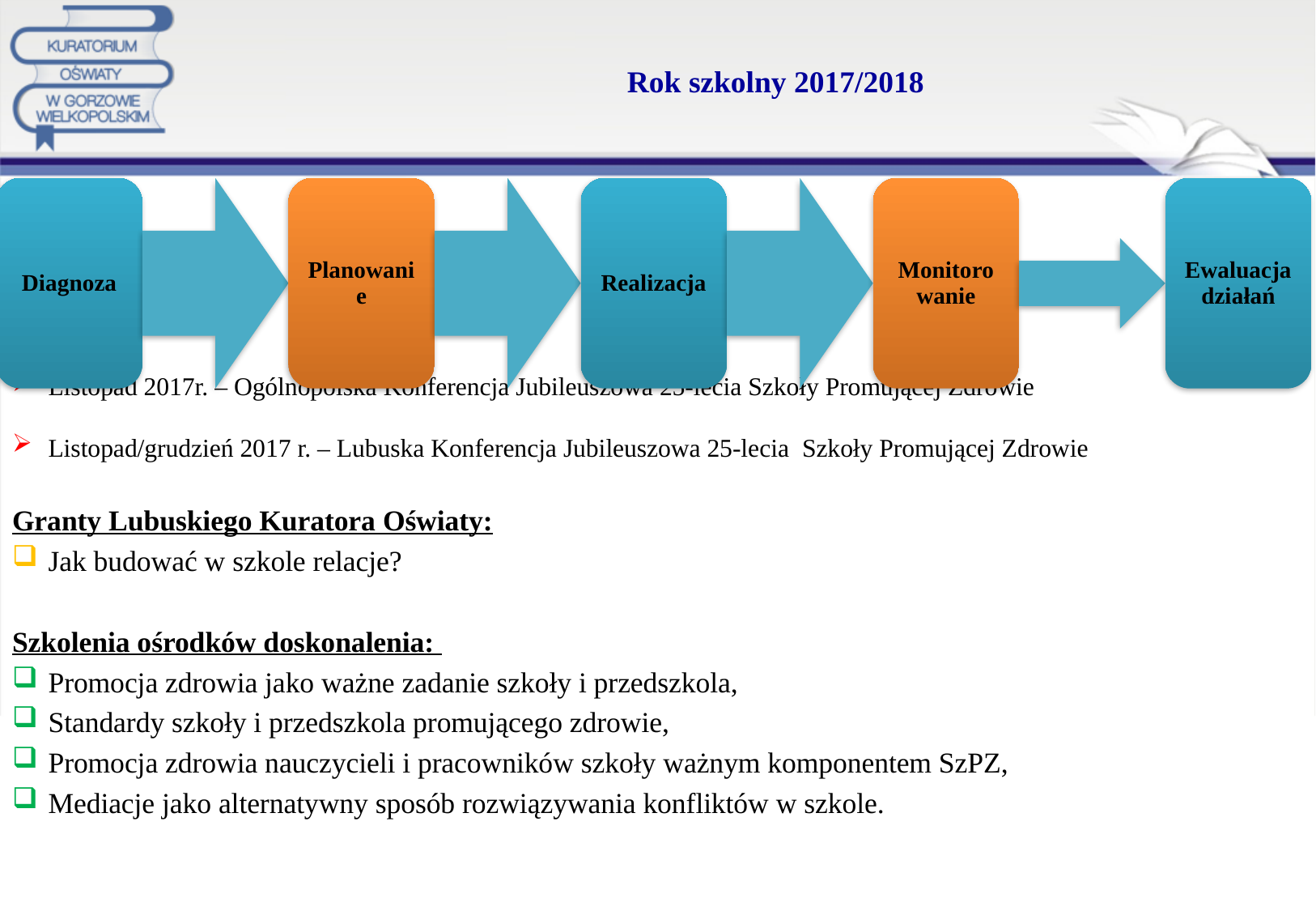

# Rok szkolny 2017/2018

Listopad 2017r. – Ogólnopolska Konferencja Jubileuszowa 25-lecia Szkoły Promującej Zdrowie

Listopad/grudzień 2017 r. – Lubuska Konferencja Jubileuszowa 25-lecia  Szkoły Promującej Zdrowie

Granty Lubuskiego Kuratora Oświaty:
Jak budować w szkole relacje?

Szkolenia ośrodków doskonalenia:
Promocja zdrowia jako ważne zadanie szkoły i przedszkola,
Standardy szkoły i przedszkola promującego zdrowie,
Promocja zdrowia nauczycieli i pracowników szkoły ważnym komponentem SzPZ,
Mediacje jako alternatywny sposób rozwiązywania konfliktów w szkole.

Diagnoza
Planowanie
Realizacja
Monitorowanie
Ewaluacja działań